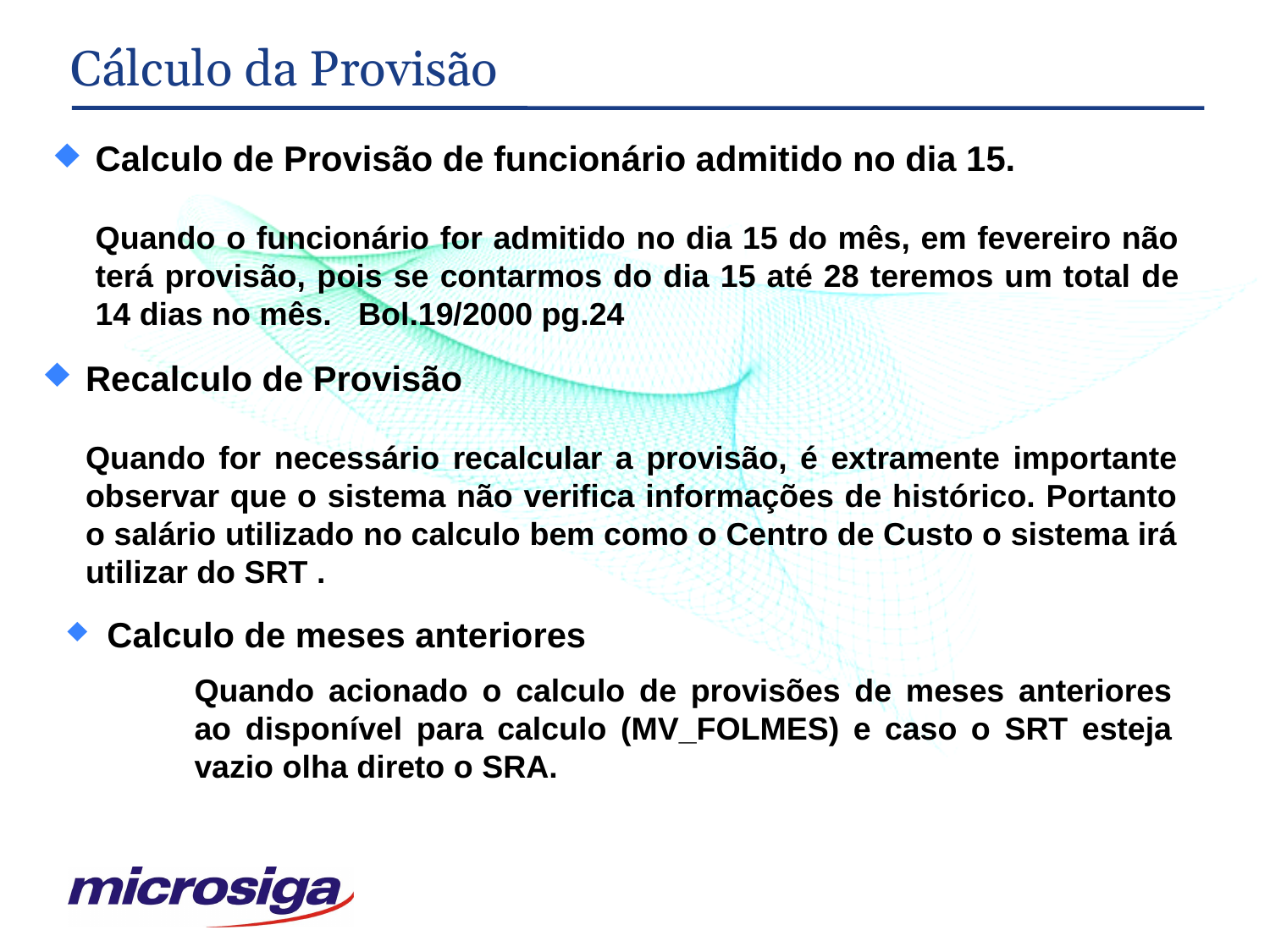

# Cálculo da Provisão
Calculo de Provisão de funcionário admitido no dia 15.
	Quando o funcionário for admitido no dia 15 do mês, em fevereiro não terá provisão, pois se contarmos do dia 15 até 28 teremos um total de 14 dias no mês.   Bol.19/2000 pg.24
Recalculo de Provisão
	Quando for necessário recalcular a provisão, é extramente importante observar que o sistema não verifica informações de histórico. Portanto o salário utilizado no calculo bem como o Centro de Custo o sistema irá utilizar do SRT .
 Calculo de meses anteriores
	Quando acionado o calculo de provisões de meses anteriores 	ao disponível para calculo (MV_FOLMES) e caso o SRT esteja 	vazio olha direto o SRA.